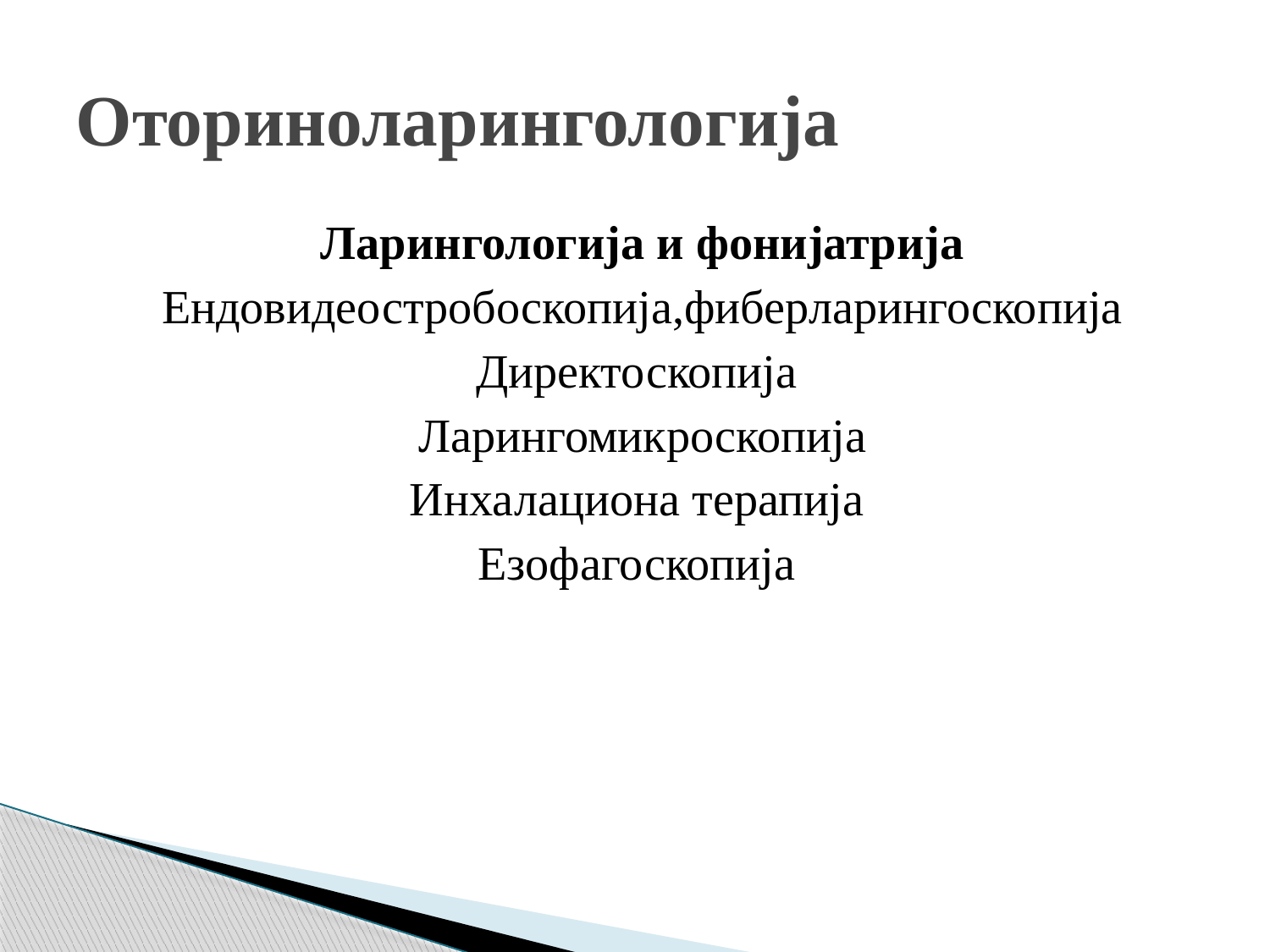

# Оториноларингологија
Ларингологија и фонијатрија
Ендовидеостробоскопија,фиберларингоскопија
Директоскопија
Ларингомикроскопија
Инхалациона терапија
Езофагоскопија